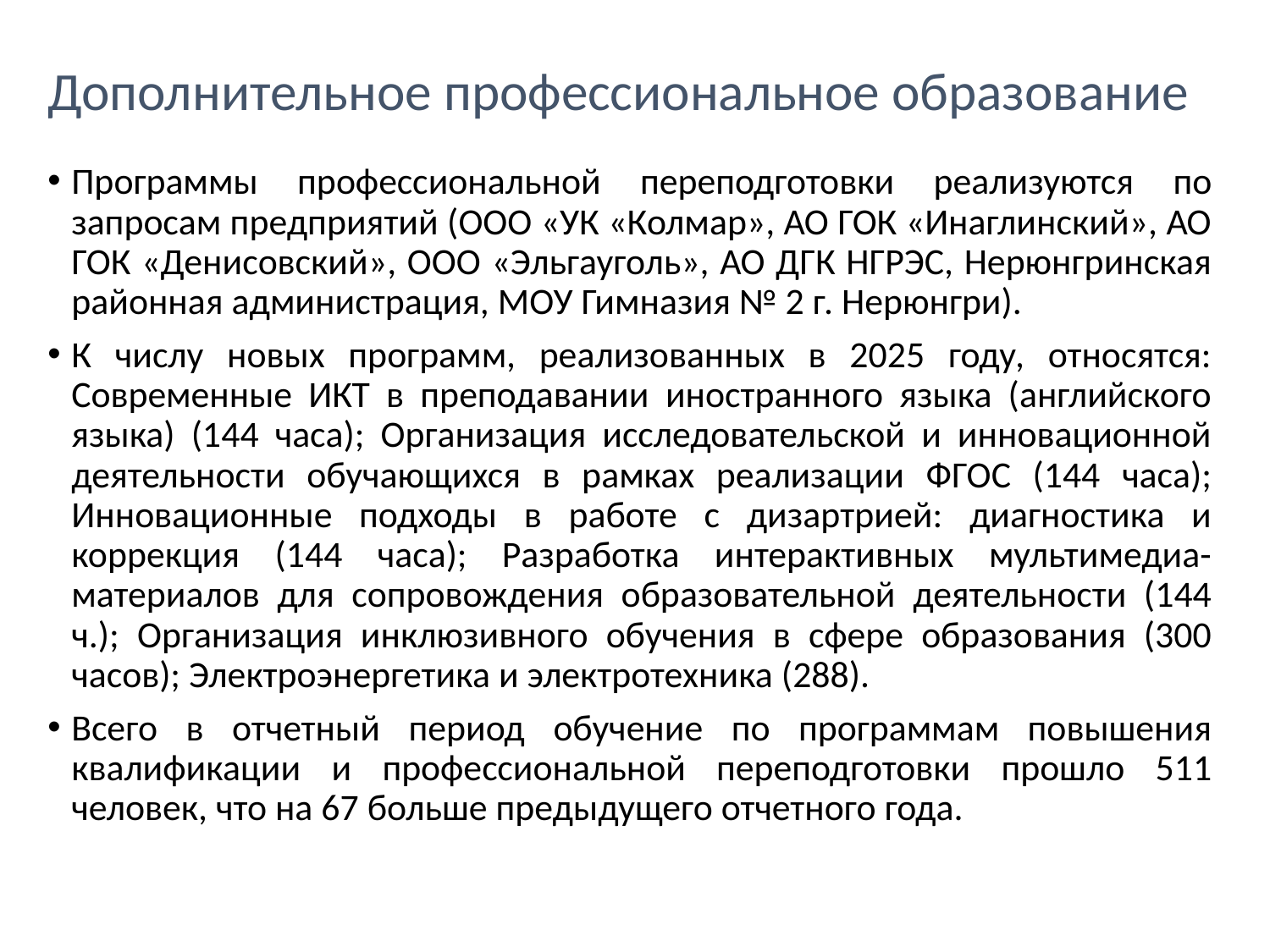

# Дополнительное профессиональное образование
Программы профессиональной переподготовки реализуются по запросам предприятий (ООО «УК «Колмар», АО ГОК «Инаглинский», АО ГОК «Денисовский», ООО «Эльгауголь», АО ДГК НГРЭС, Нерюнгринская районная администрация, МОУ Гимназия № 2 г. Нерюнгри).
К числу новых программ, реализованных в 2025 году, относятся: Современные ИКТ в преподавании иностранного языка (английского языка) (144 часа); Организация исследовательской и инновационной деятельности обучающихся в рамках реализации ФГОС (144 часа); Инновационные подходы в работе с дизартрией: диагностика и коррекция (144 часа); Разработка интерактивных мультимедиа-материалов для сопровождения образовательной деятельности (144 ч.); Организация инклюзивного обучения в сфере образования (300 часов); Электроэнергетика и электротехника (288).
Всего в отчетный период обучение по программам повышения квалификации и профессиональной переподготовки прошло 511 человек, что на 67 больше предыдущего отчетного года.